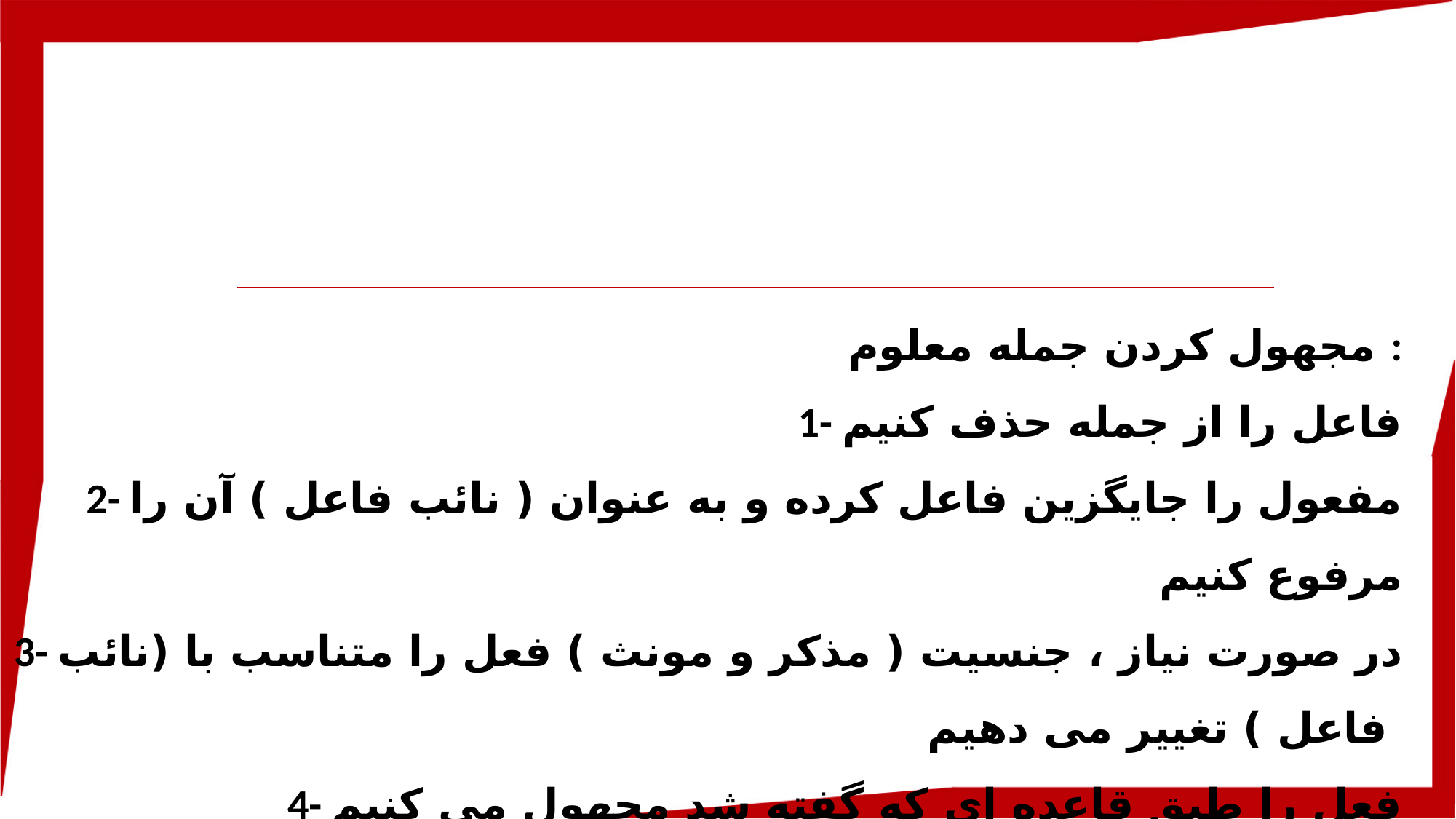

مجهول کردن جمله معلوم :
1- فاعل را از جمله حذف کنیم
2- مفعول را جایگزین فاعل کرده و به عنوان ( نائب فاعل ) آن را مرفوع کنیم
3- در صورت نیاز ، جنسیت ( مذکر و مونث ) فعل را متناسب با (نائب فاعل ) تغییر می دهیم
4- فعل را طبق قاعده ای که گفته شد مجهول می کنیم